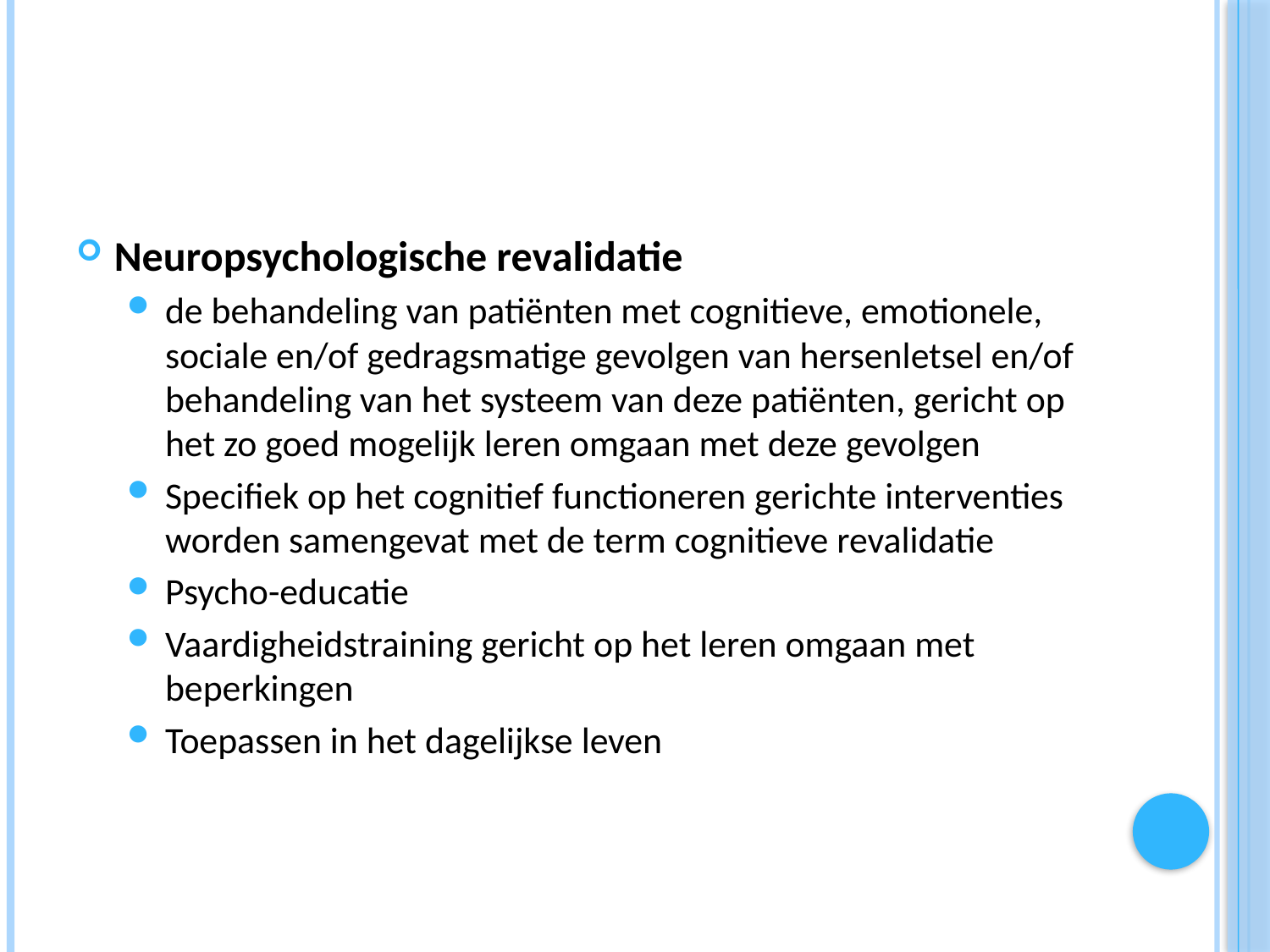

#
Neuropsychologische revalidatie
de behandeling van patiënten met cognitieve, emotionele, sociale en/of gedragsmatige gevolgen van hersenletsel en/of behandeling van het systeem van deze patiënten, gericht op het zo goed mogelijk leren omgaan met deze gevolgen
Specifiek op het cognitief functioneren gerichte interventies worden samengevat met de term cognitieve revalidatie
Psycho-educatie
Vaardigheidstraining gericht op het leren omgaan met beperkingen
Toepassen in het dagelijkse leven